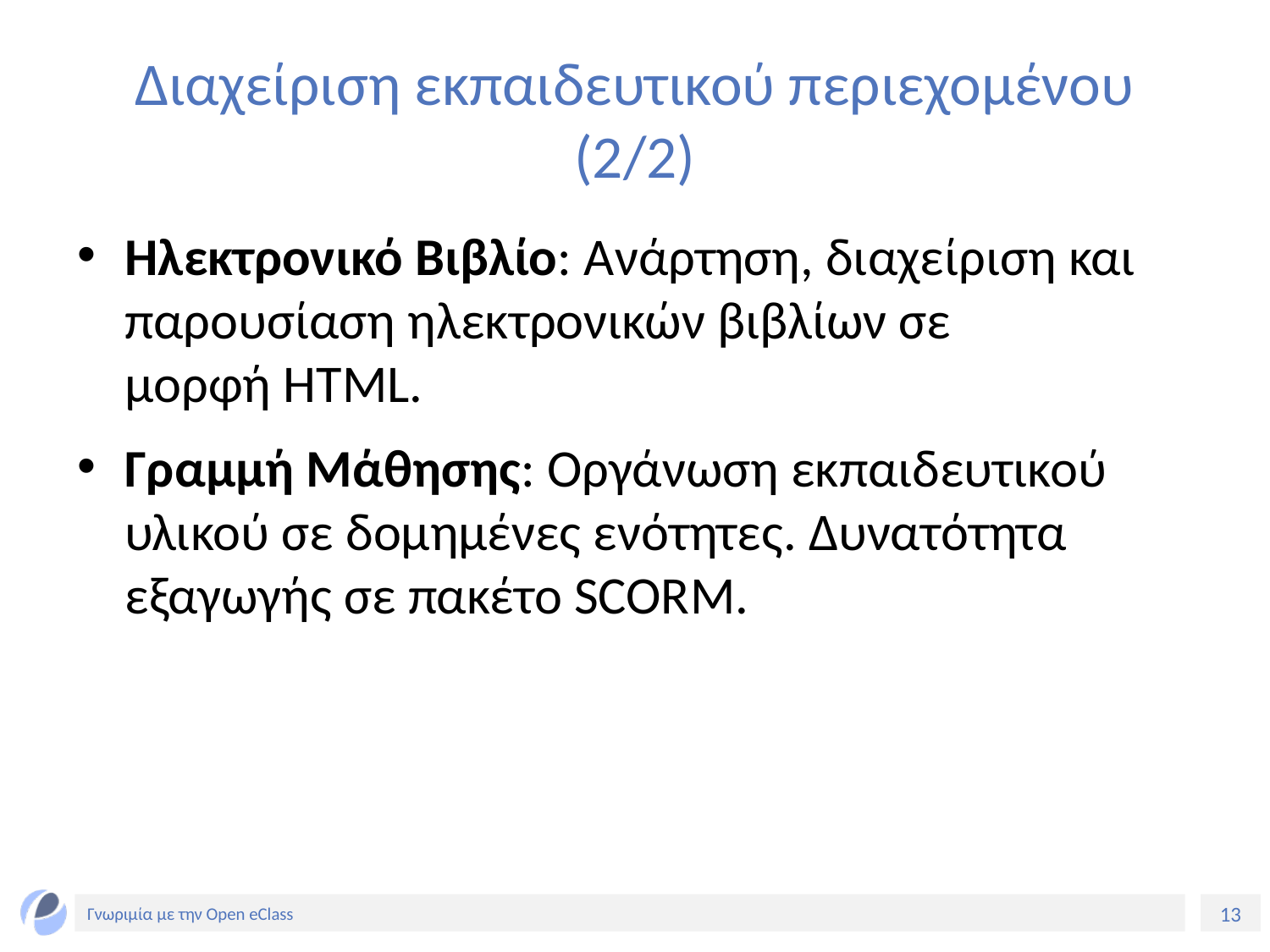

# Διαχείριση εκπαιδευτικού περιεχομένου (2/2)
Ηλεκτρονικό Βιβλίο: Ανάρτηση, διαχείριση και παρουσίαση ηλεκτρονικών βιβλίων σε μορφή HTML.
Γραμμή Μάθησης: Οργάνωση εκπαιδευτικού υλικού σε δομημένες ενότητες. Δυνατότητα εξαγωγής σε πακέτο SCORM.